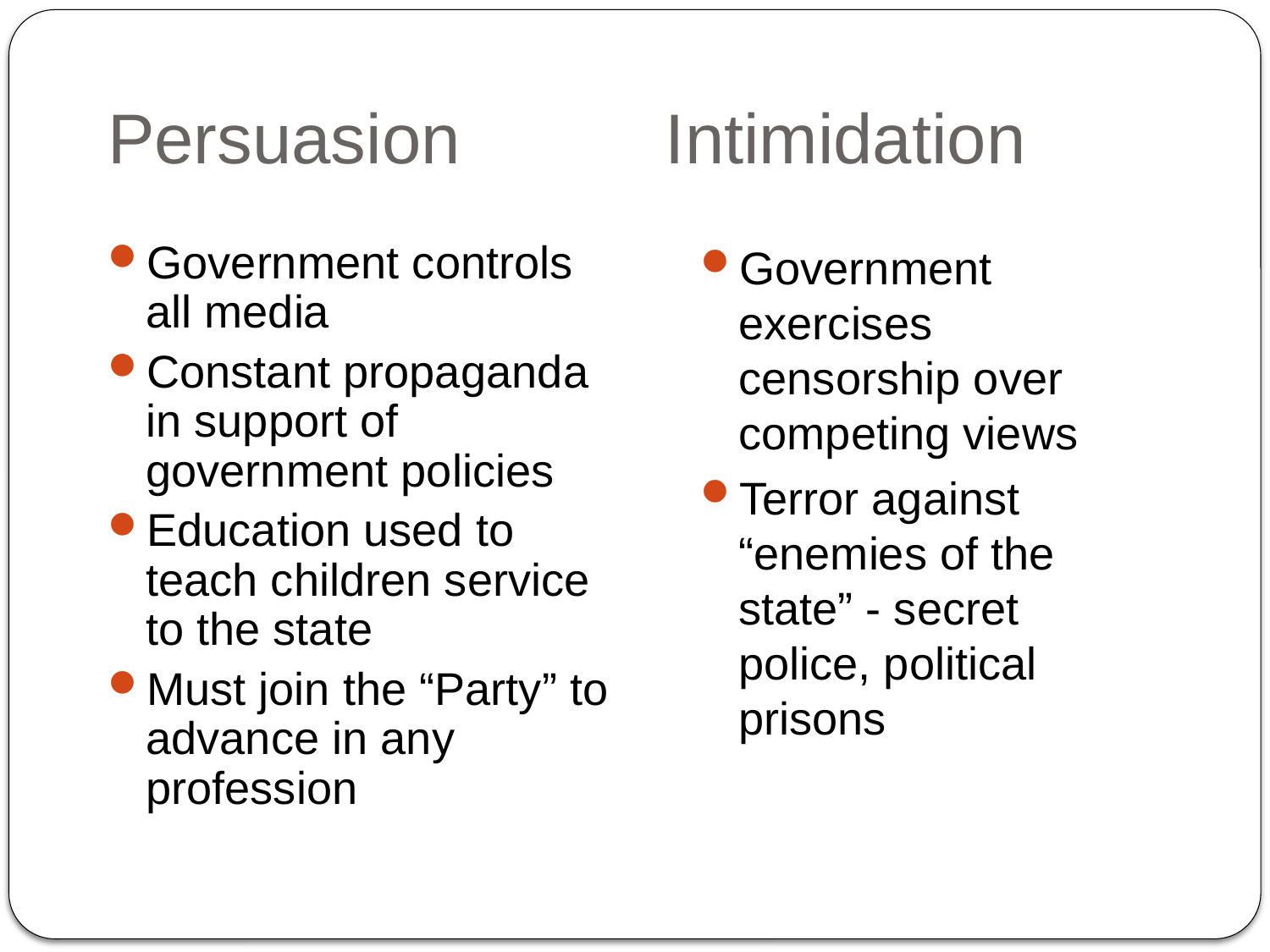

# Persuasion	         Intimidation
Government controls all media
Constant propaganda in support of government policies
Education used to teach children service to the state
Must join the “Party” to advance in any profession

Government exercises censorship over competing views
Terror against “enemies of the state” - secret police, political prisons